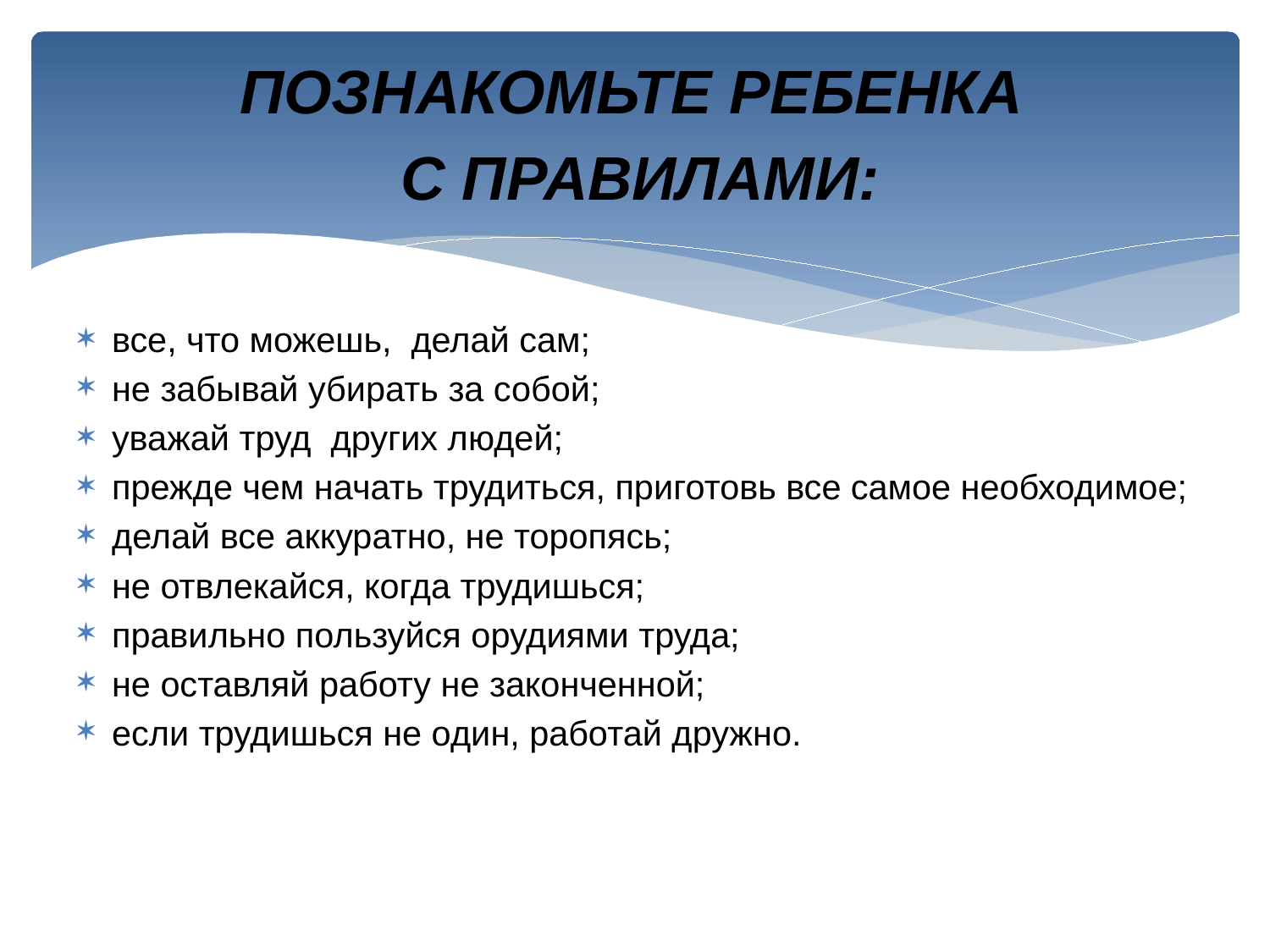

познакомьте ребенка
с правилами:

все, что можешь,  делай сам;
не забывай убирать за собой;
уважай труд  других людей;
прежде чем начать трудиться, приготовь все самое необходимое;
делай все аккуратно, не торопясь;
не отвлекайся, когда трудишься;
правильно пользуйся орудиями труда;
не оставляй работу не законченной;
если трудишься не один, работай дружно.